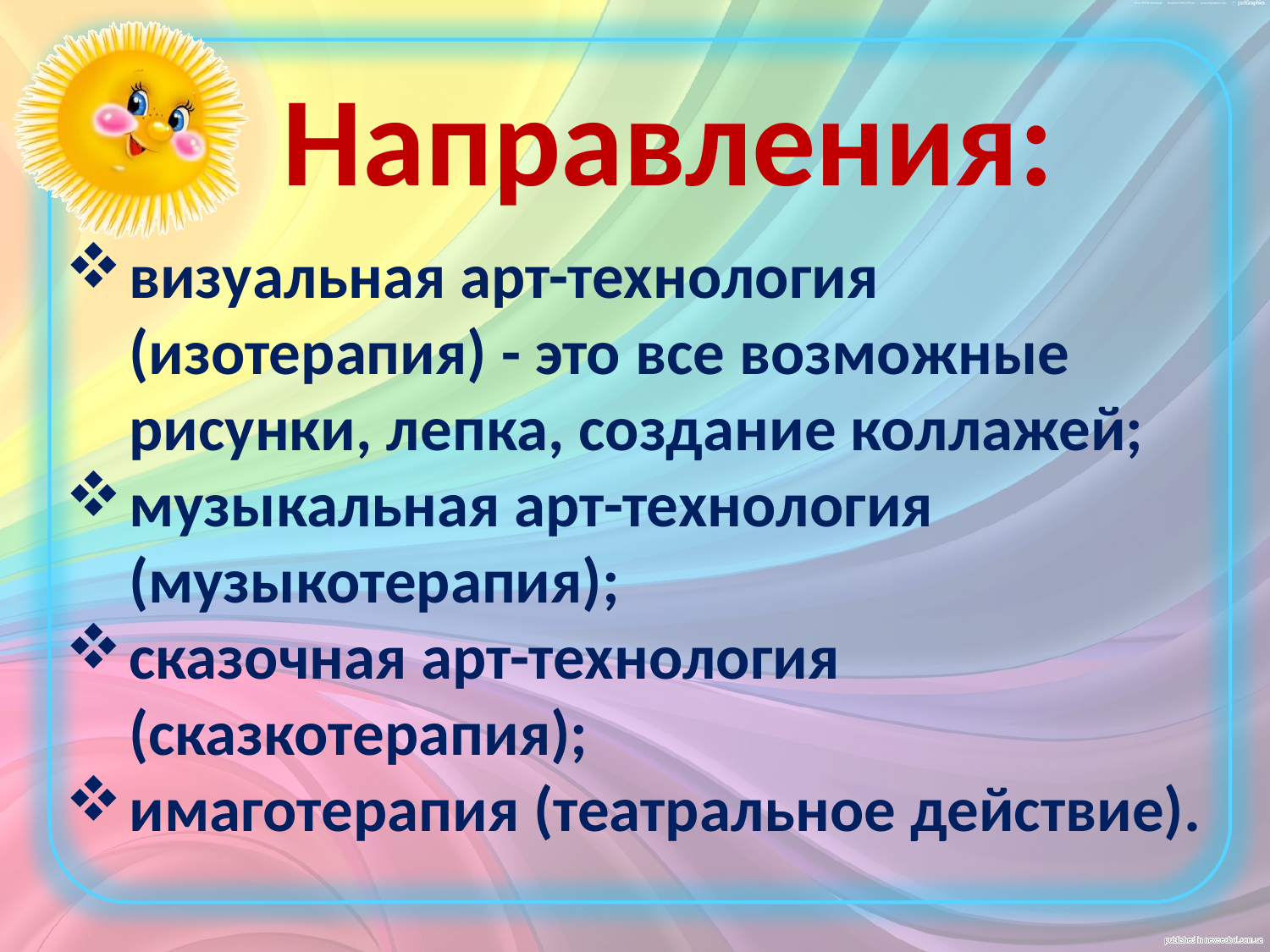

Направления:

визуальная арт-технология (изотерапия) - это все возможные рисунки, лепка, создание коллажей;
музыкальная арт-технология (музыкотерапия);
сказочная арт-технология (сказкотерапия);
имаготерапия (театральное действие).